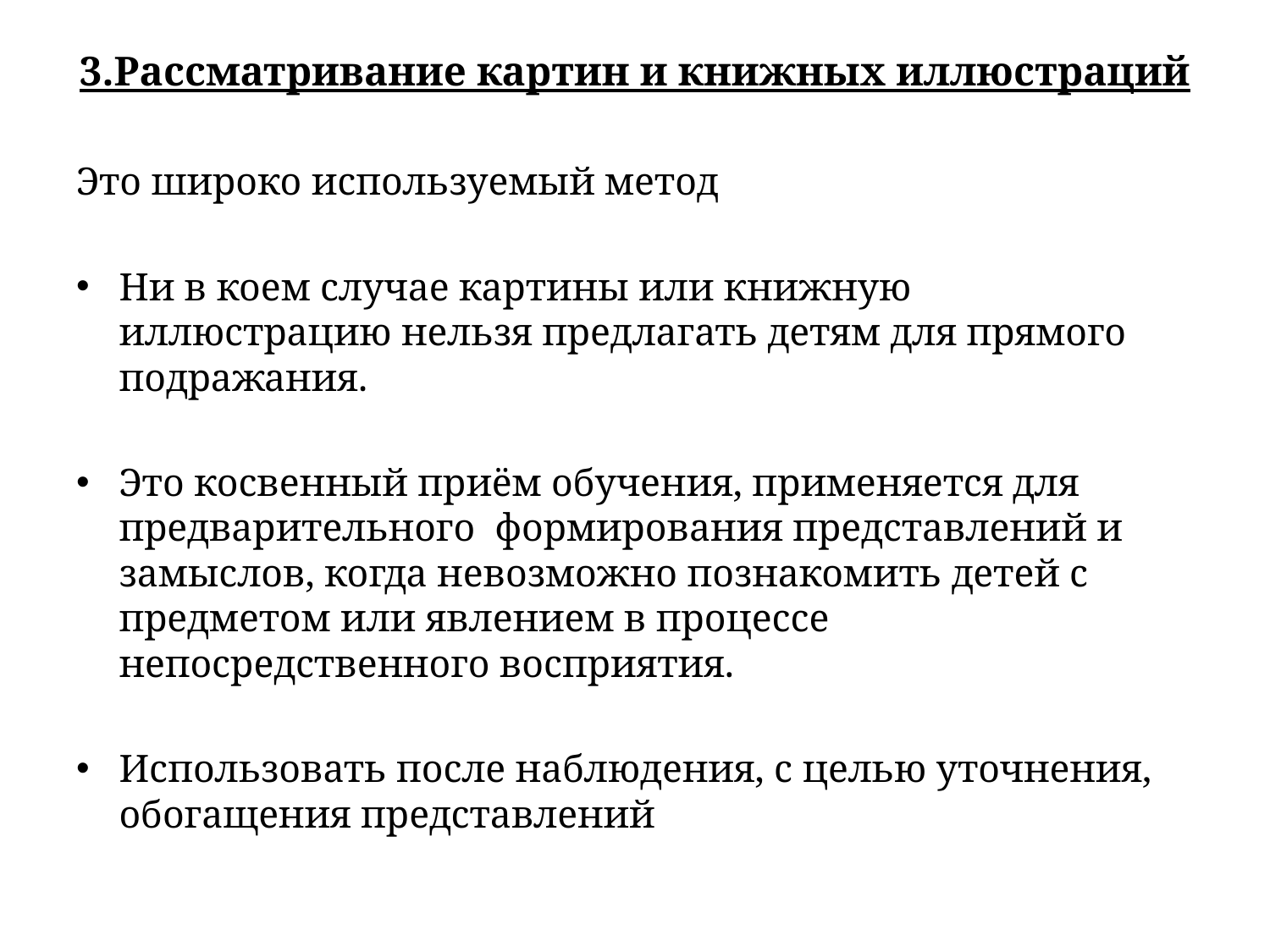

#
3.Рассматривание картин и книжных иллюстраций

Это широко используемый метод

Ни в коем случае картины или книжную иллюстрацию нельзя предлагать детям для прямого подражания.

Это косвенный приём обучения, применяется для предварительного  формирования представлений и замыслов, когда невозможно познакомить детей с предметом или явлением в процессе непосредственного восприятия.

Использовать после наблюдения, с целью уточнения, обогащения представлений